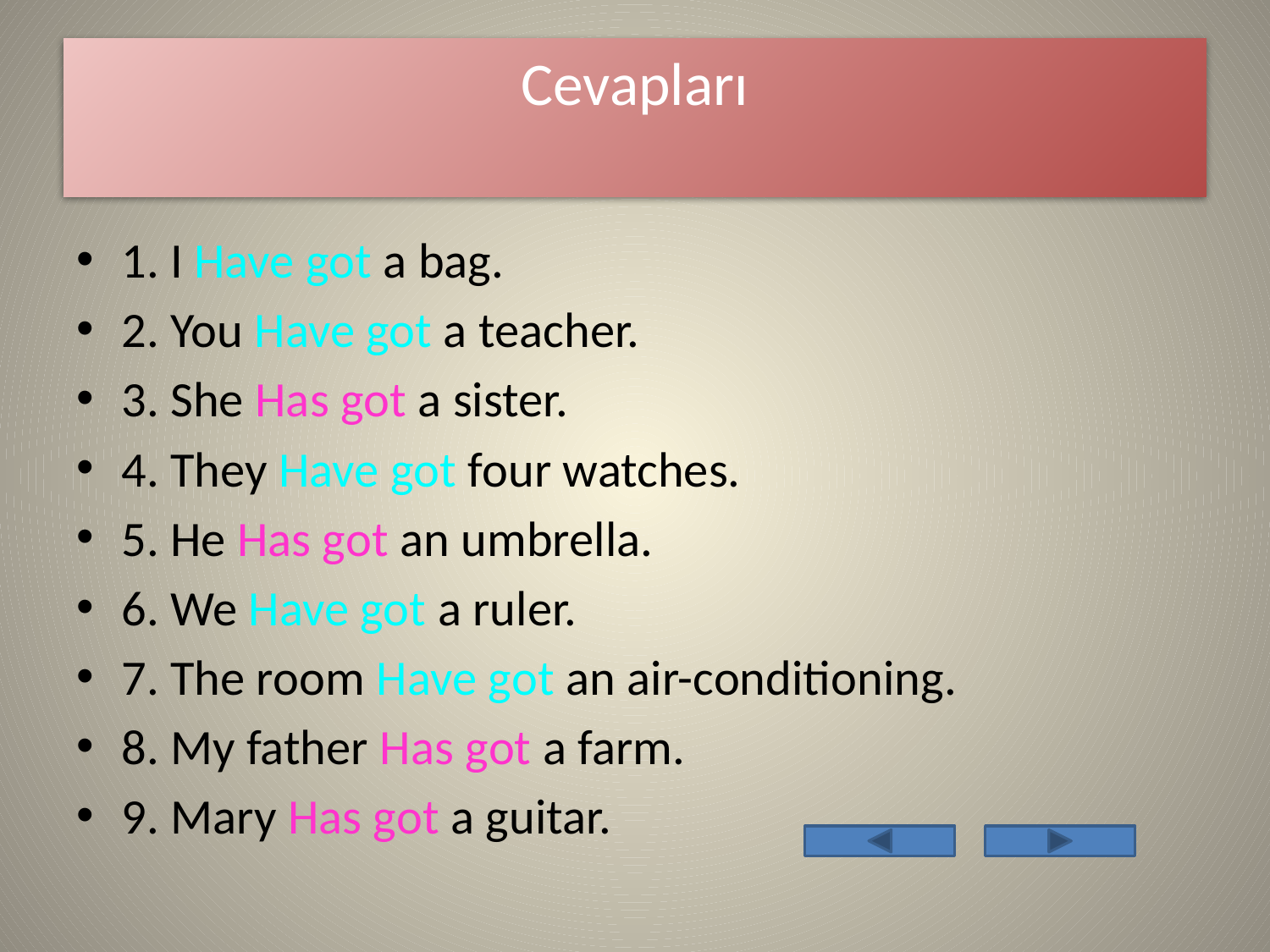

# Cevapları
1. I Have got a bag.
2. You Have got a teacher.
3. She Has got a sister.
4. They Have got four watches.
5. He Has got an umbrella.
6. We Have got a ruler.
7. The room Have got an air-conditioning.
8. My father Has got a farm.
9. Mary Has got a guitar.